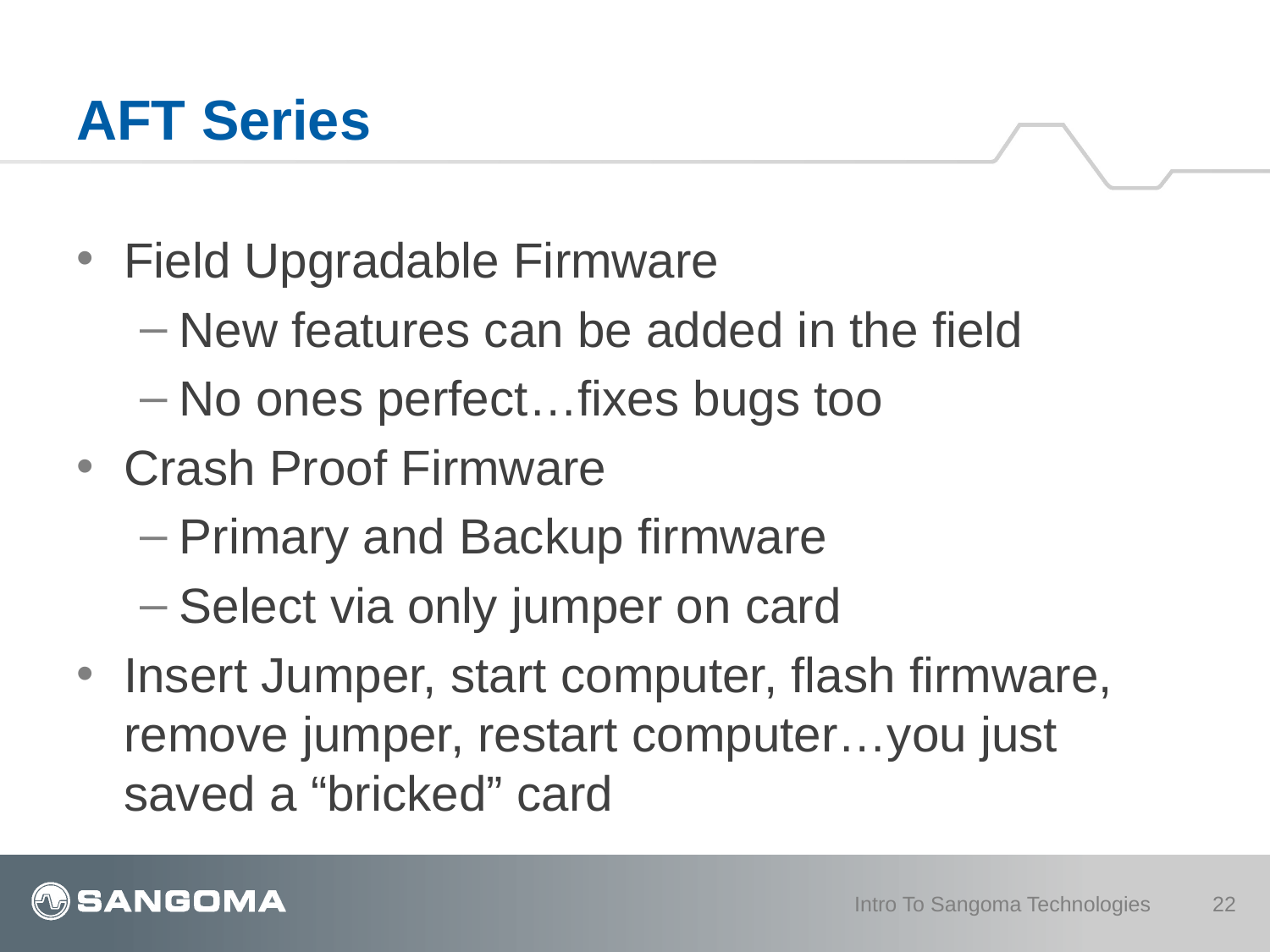

# AFT Series
Field Upgradable Firmware
New features can be added in the field
No ones perfect…fixes bugs too
Crash Proof Firmware
Primary and Backup firmware
Select via only jumper on card
Insert Jumper, start computer, flash firmware, remove jumper, restart computer…you just saved a “bricked” card
Intro To Sangoma Technologies
22